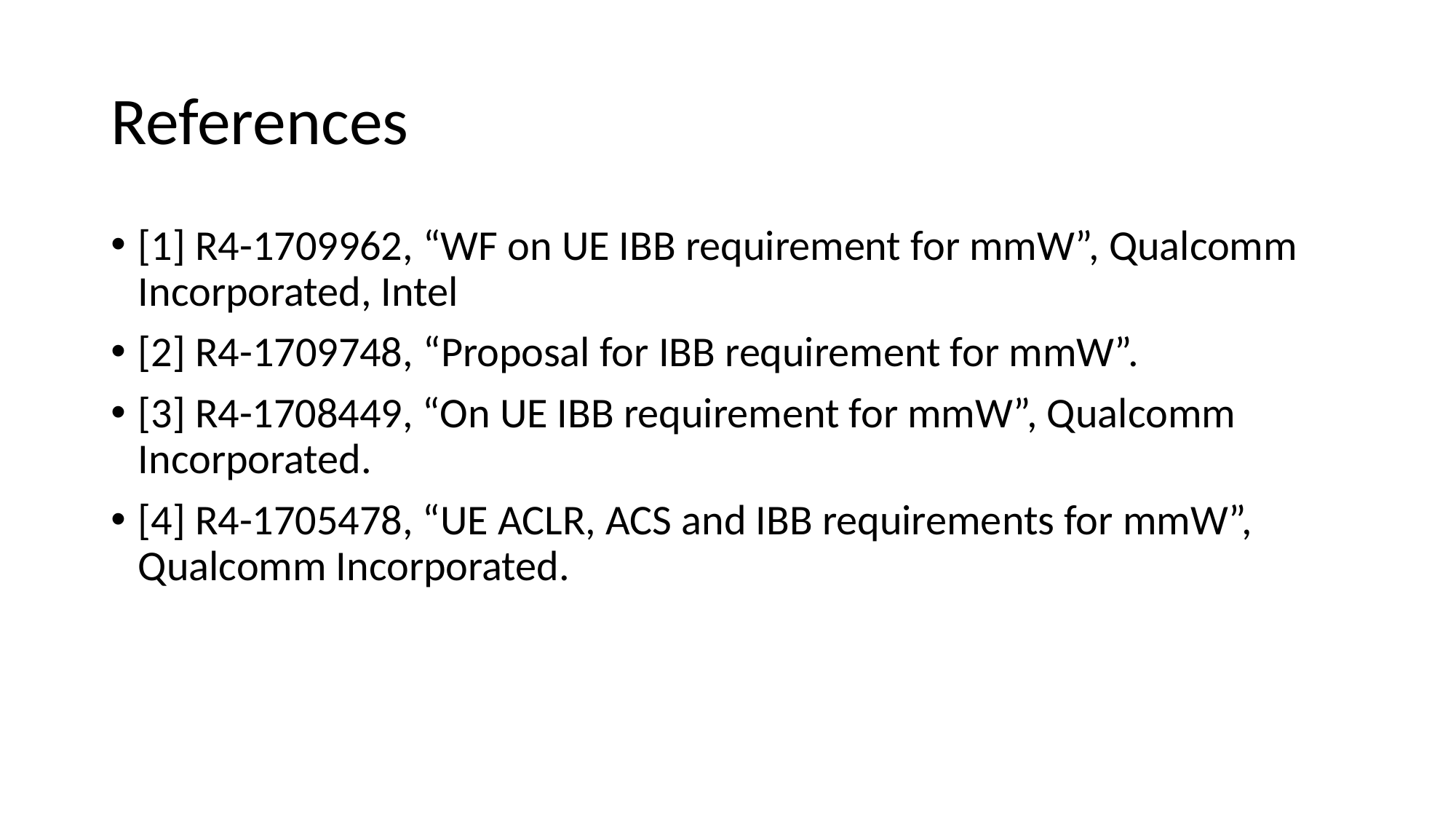

# References
[1] R4-1709962, “WF on UE IBB requirement for mmW”, Qualcomm Incorporated, Intel
[2] R4-1709748, “Proposal for IBB requirement for mmW”.
[3] R4-1708449, “On UE IBB requirement for mmW”, Qualcomm Incorporated.
[4] R4-1705478, “UE ACLR, ACS and IBB requirements for mmW”, Qualcomm Incorporated.